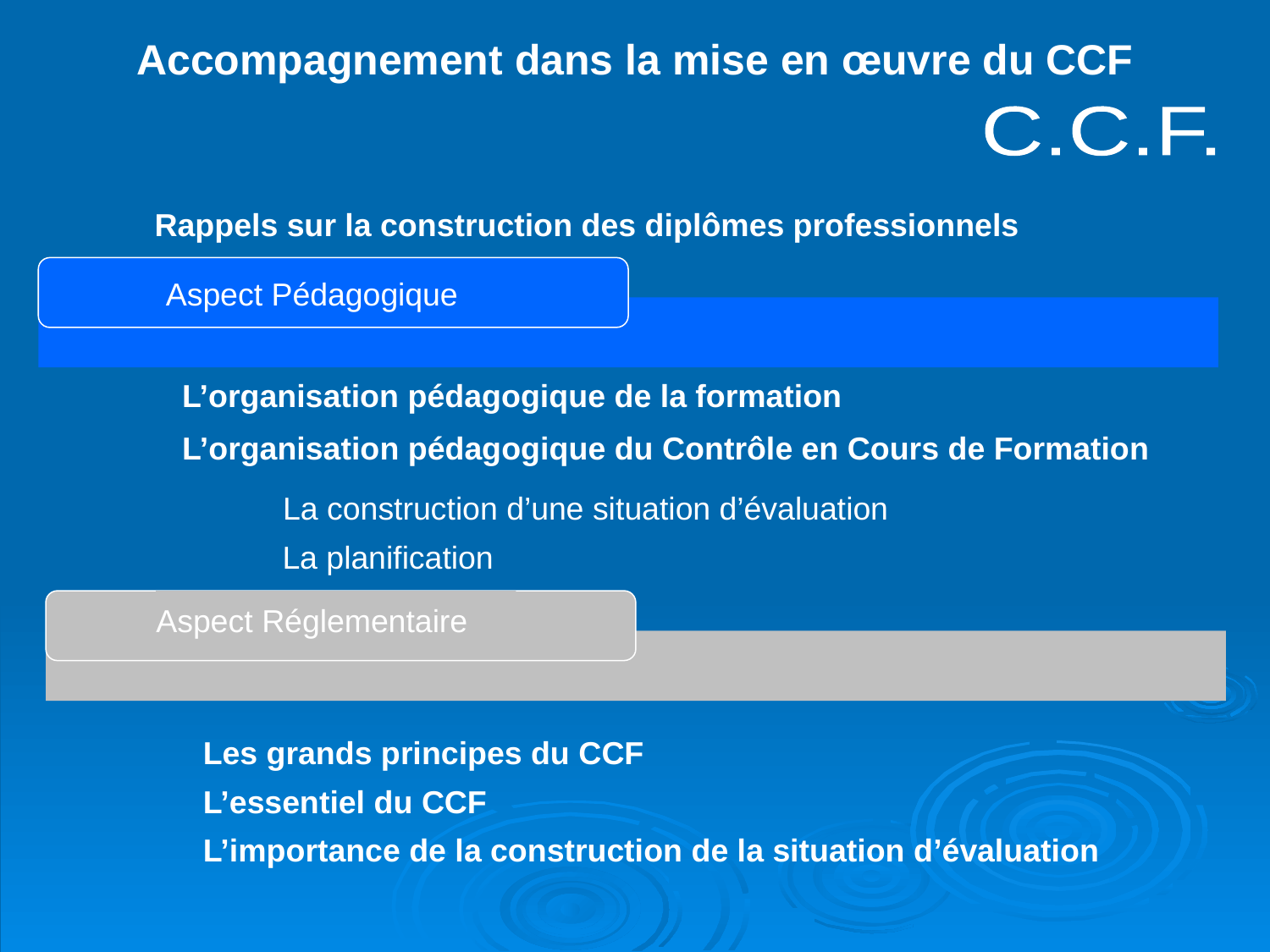

Accompagnement dans la mise en œuvre du CCF
C.C.F.
Rappels sur la construction des diplômes professionnels

Aspect Pédagogique
L’organisation pédagogique de la formation
L’organisation pédagogique du Contrôle en Cours de Formation
La construction d’une situation d’évaluation
La planification

Aspect Réglementaire
Les grands principes du CCF
L’essentiel du CCF
L’importance de la construction de la situation d’évaluation